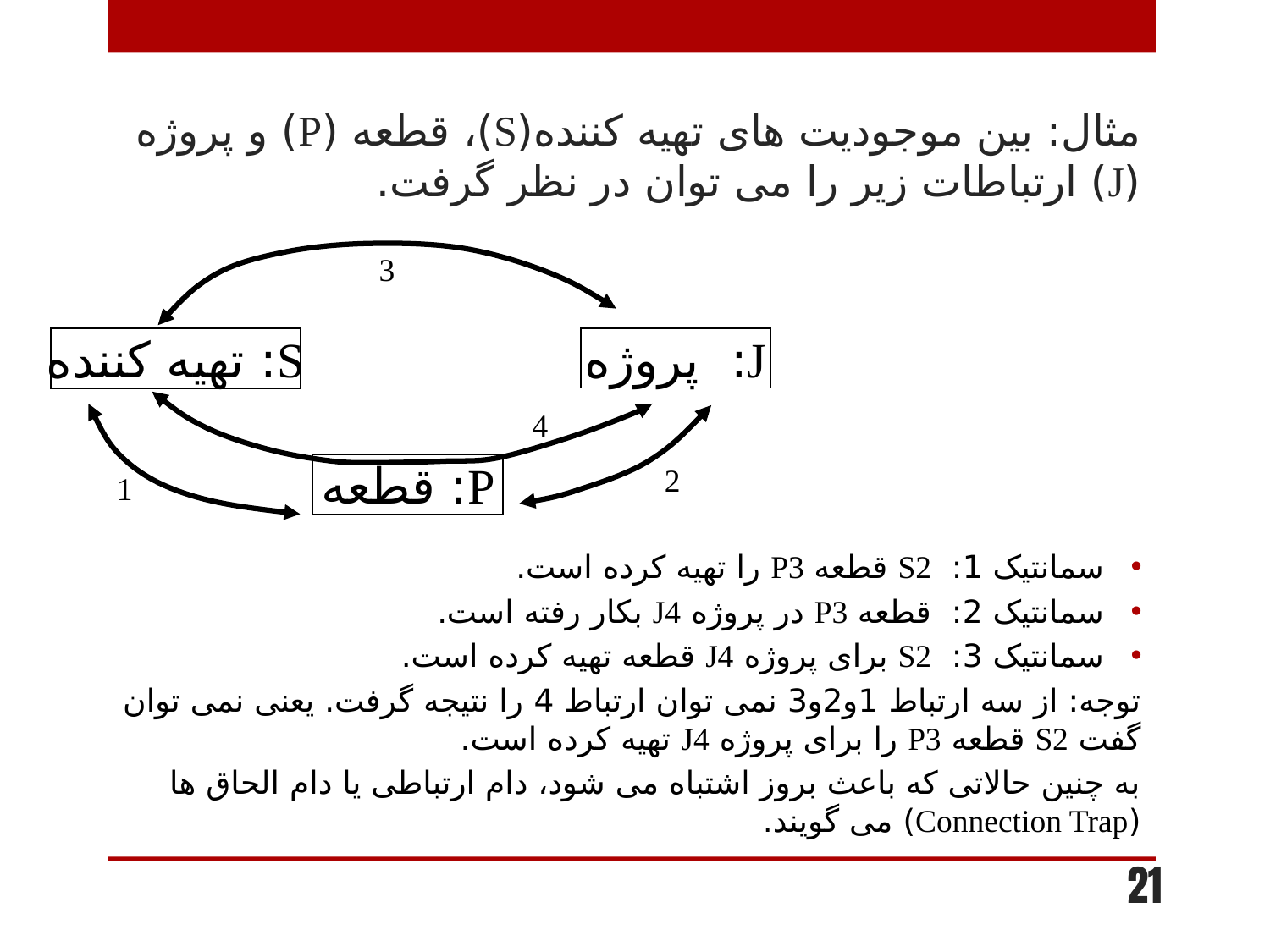

# مثال: بین موجودیت های تهیه کننده(S)، قطعه (P) و پروژه (J) ارتباطات زیر را می توان در نظر گرفت.

3
S: تهیه کننده
J:  پروژه

4

2
P: قطعه
1
سمانتیک 1:  S2 قطعه P3 را تهیه کرده است.
سمانتیک 2:  قطعه P3 در پروژه J4 بکار رفته است.
سمانتیک 3:  S2 برای پروژه J4 قطعه تهیه کرده است.
توجه: از سه ارتباط 1و2و3 نمی توان ارتباط 4 را نتیجه گرفت. یعنی نمی توان گفت S2 قطعه P3 را برای پروژه J4 تهیه کرده است.
به چنین حالاتی که باعث بروز اشتباه می شود، دام ارتباطی یا دام الحاق ها (Connection Trap) می گویند.
21